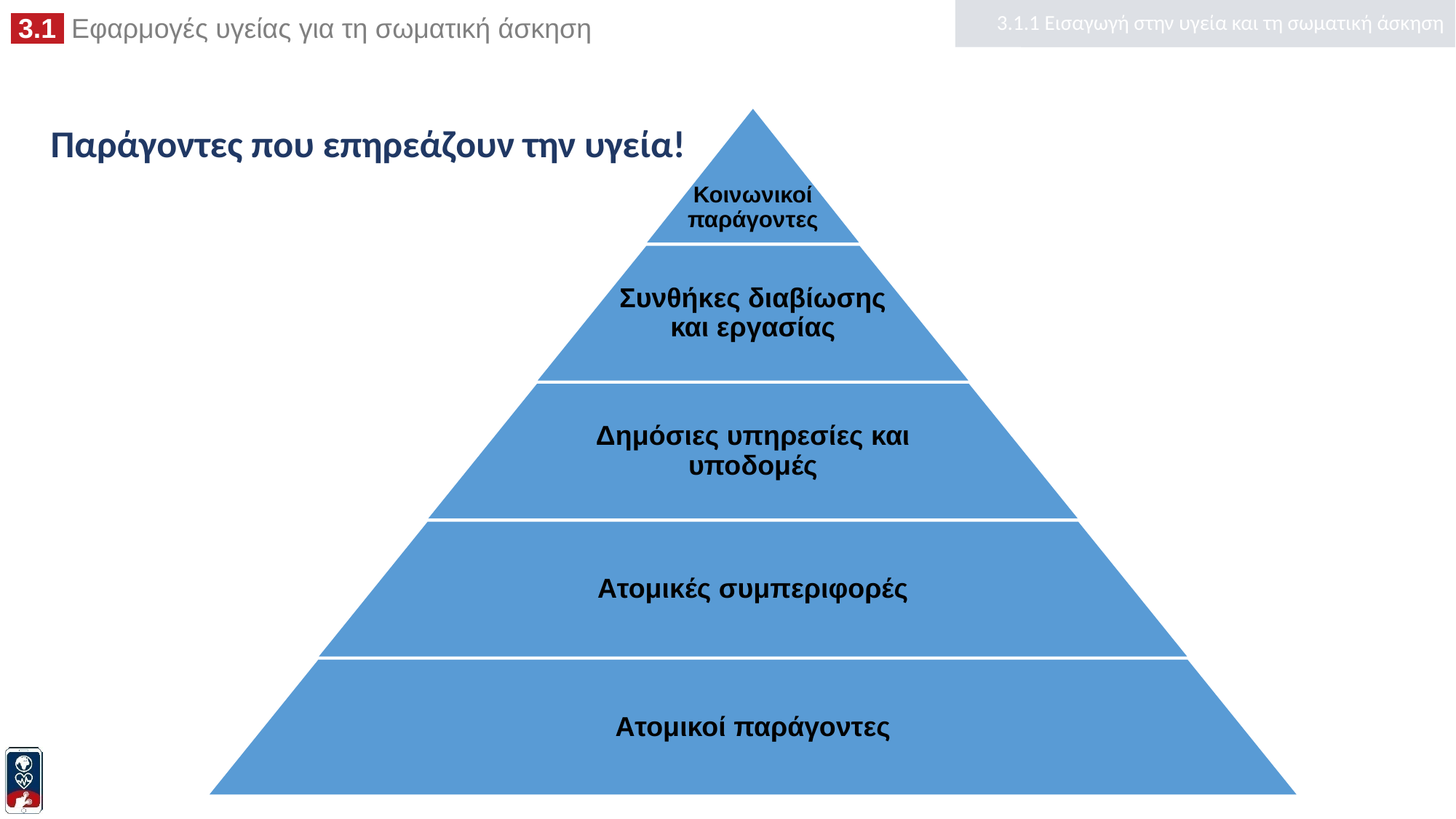

3.1.1 Εισαγωγή στην υγεία και τη σωματική άσκηση
3.1 Εισαγωγή στην υγεία και τη σωματική άσκηση

Κοινωνικοί παράγοντες

Συνθήκες διαβίωσης και εργασίας

Δημόσιες υπηρεσίες και υποδομές

Ατομικές συμπεριφορές

Ατομικοί παράγοντες
# Παράγοντες που επηρεάζουν την υγεία!